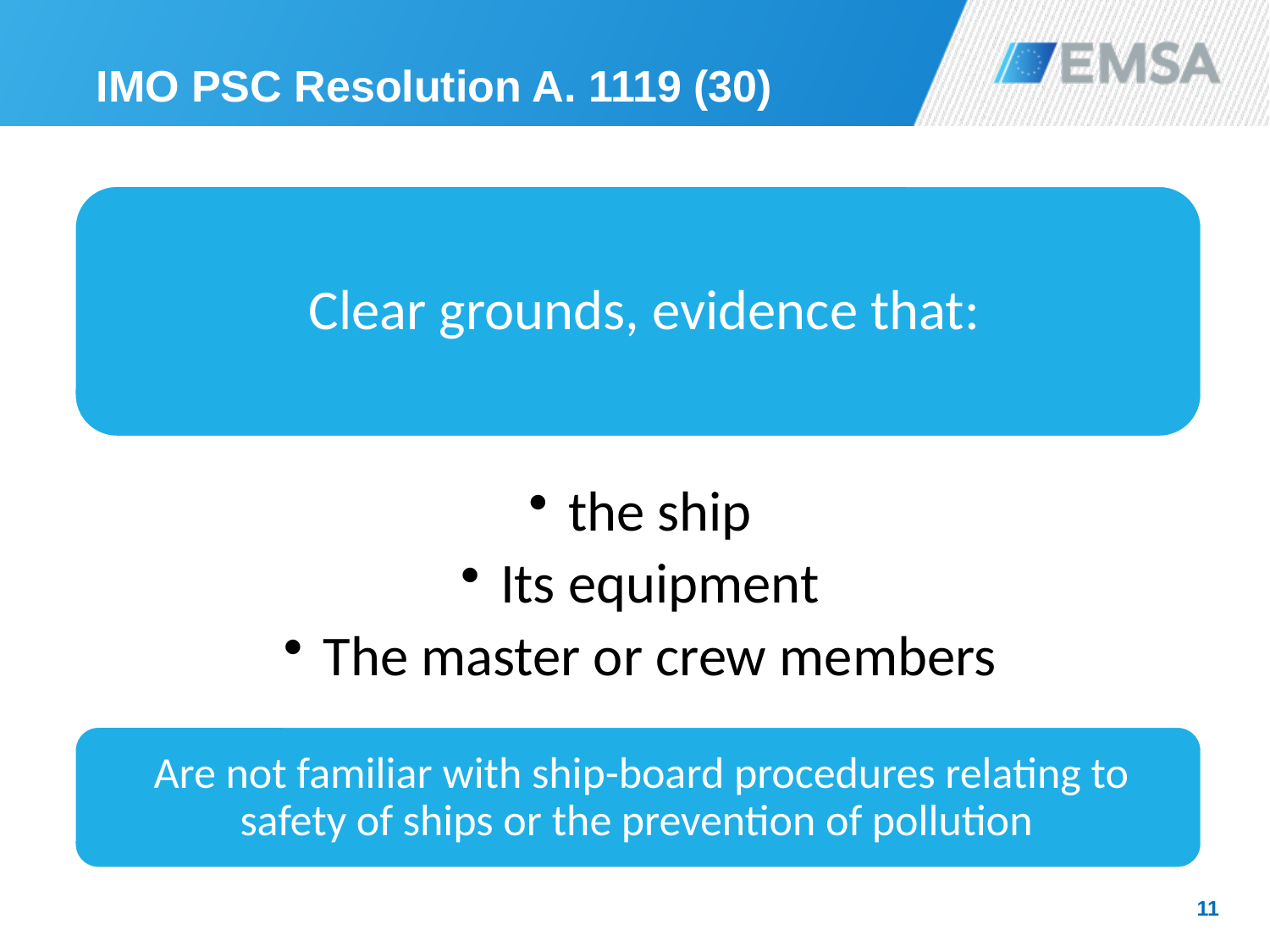

IMO PSC Resolution A. 1119 (30)
Clear grounds, evidence that:
the ship
Its equipment
The master or crew members
Are not familiar with ship-board procedures relating to safety of ships or the prevention of pollution
More detailed inspection
11